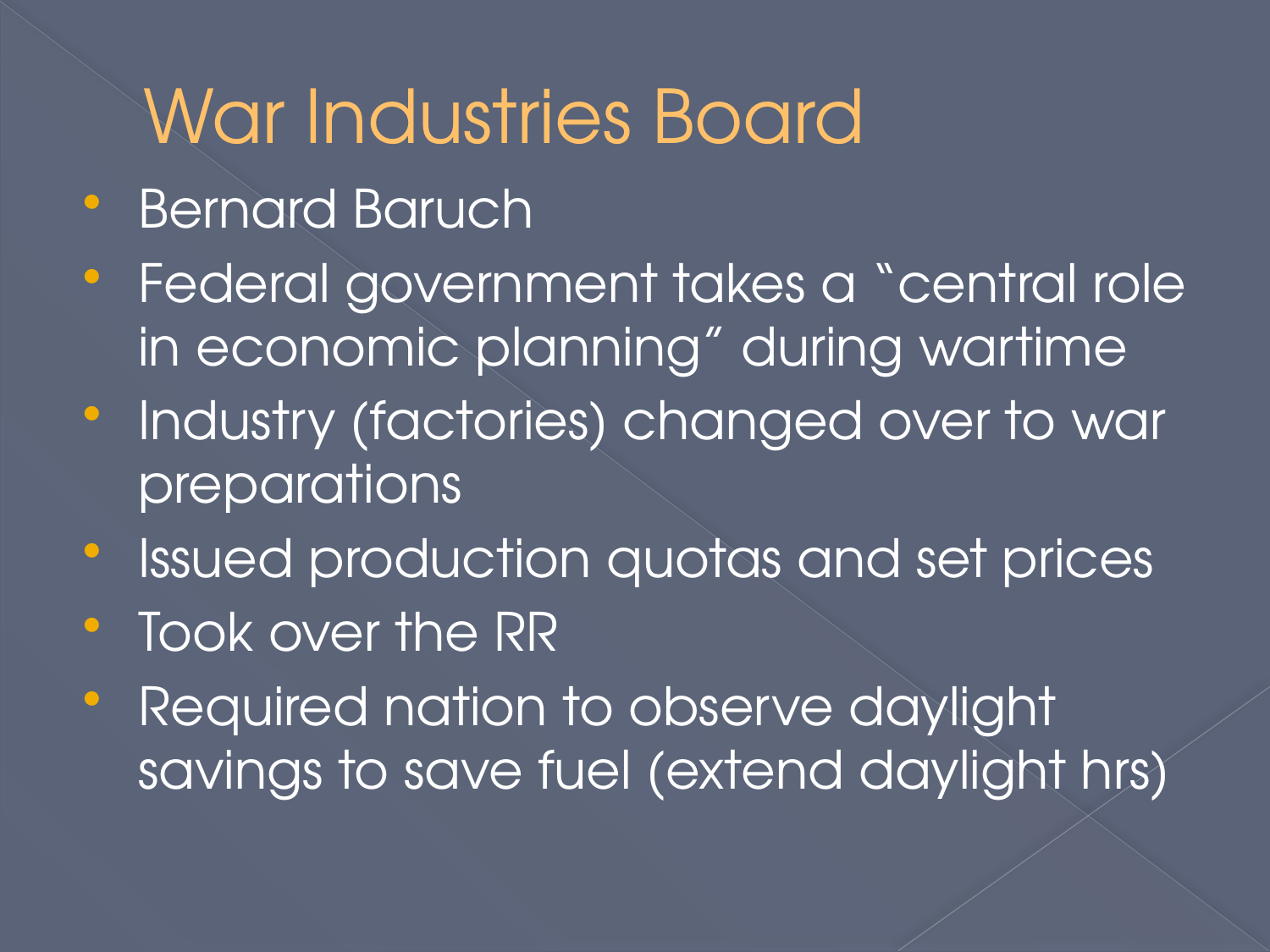

# War Industries Board
Bernard Baruch
Federal government takes a “central role in economic planning” during wartime
Industry (factories) changed over to war preparations
Issued production quotas and set prices
Took over the RR
Required nation to observe daylight savings to save fuel (extend daylight hrs)